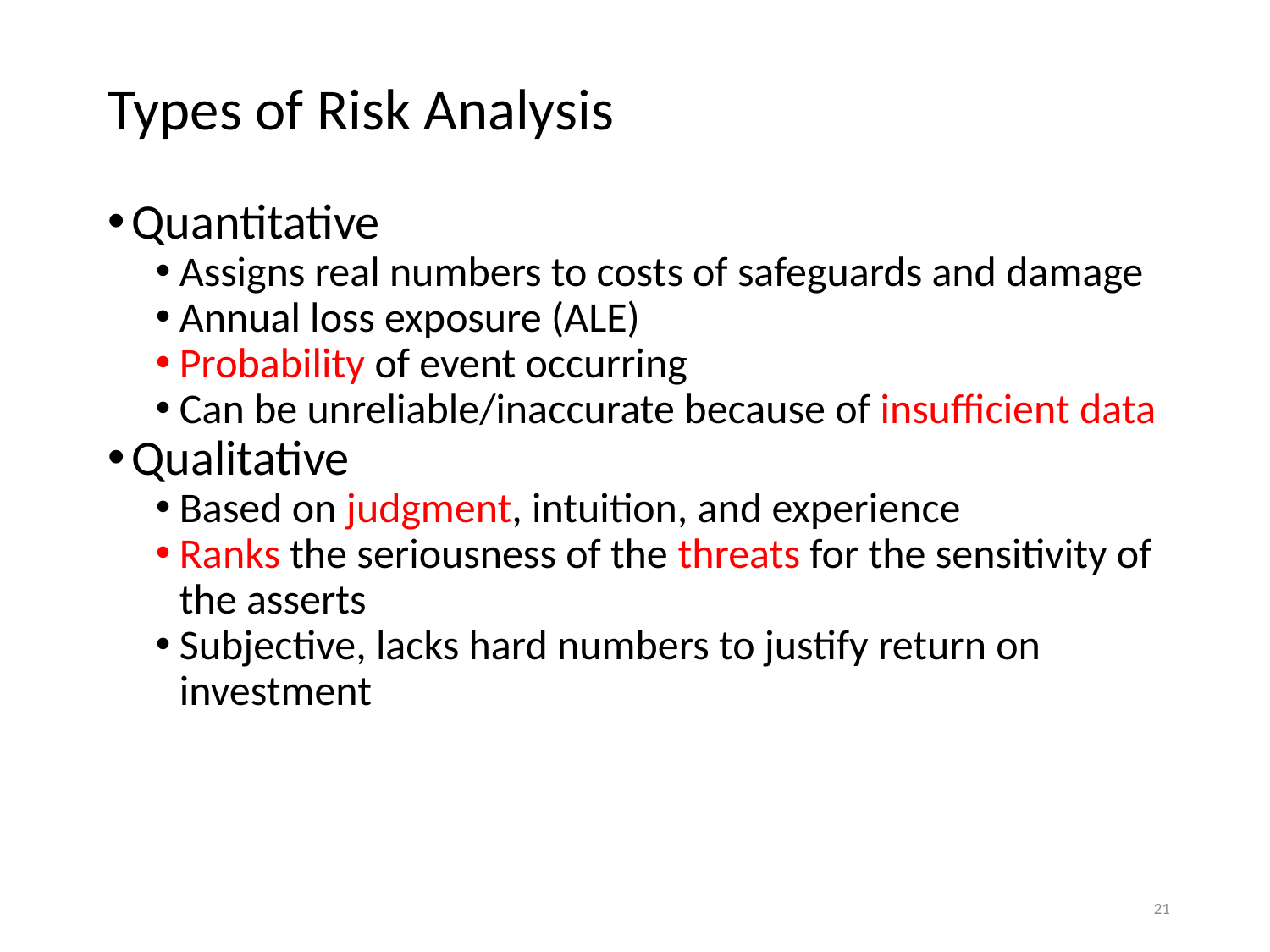

# Types of Risk Analysis
Quantitative
Assigns real numbers to costs of safeguards and damage
Annual loss exposure (ALE)
Probability of event occurring
Can be unreliable/inaccurate because of insufficient data
Qualitative
Based on judgment, intuition, and experience
Ranks the seriousness of the threats for the sensitivity of the asserts
Subjective, lacks hard numbers to justify return on investment
21